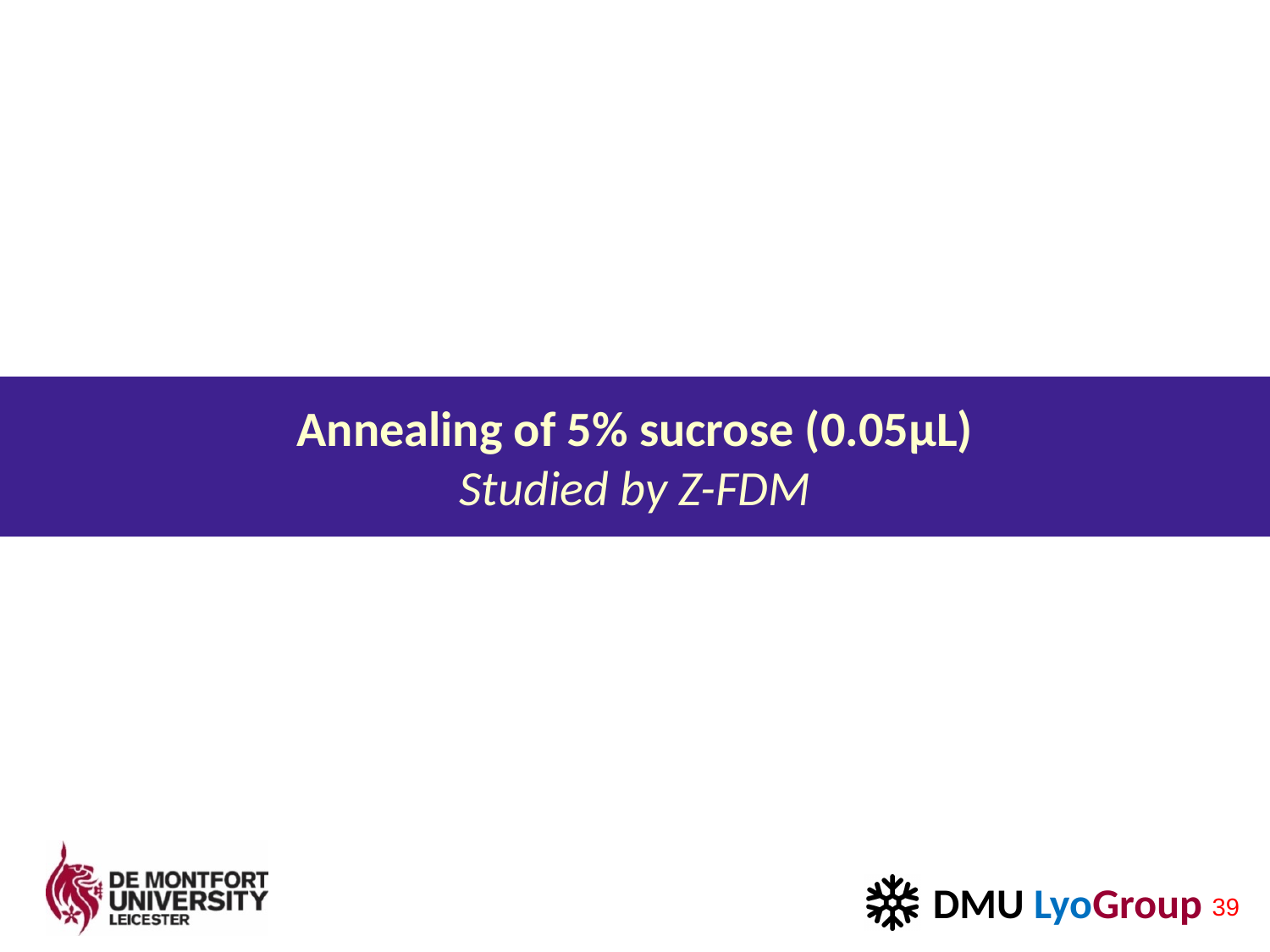

# Dielectric loss or dielectric permittivity analysis?
Annealing of 5% sucrose (0.05μL)
Studied by Z-FDM